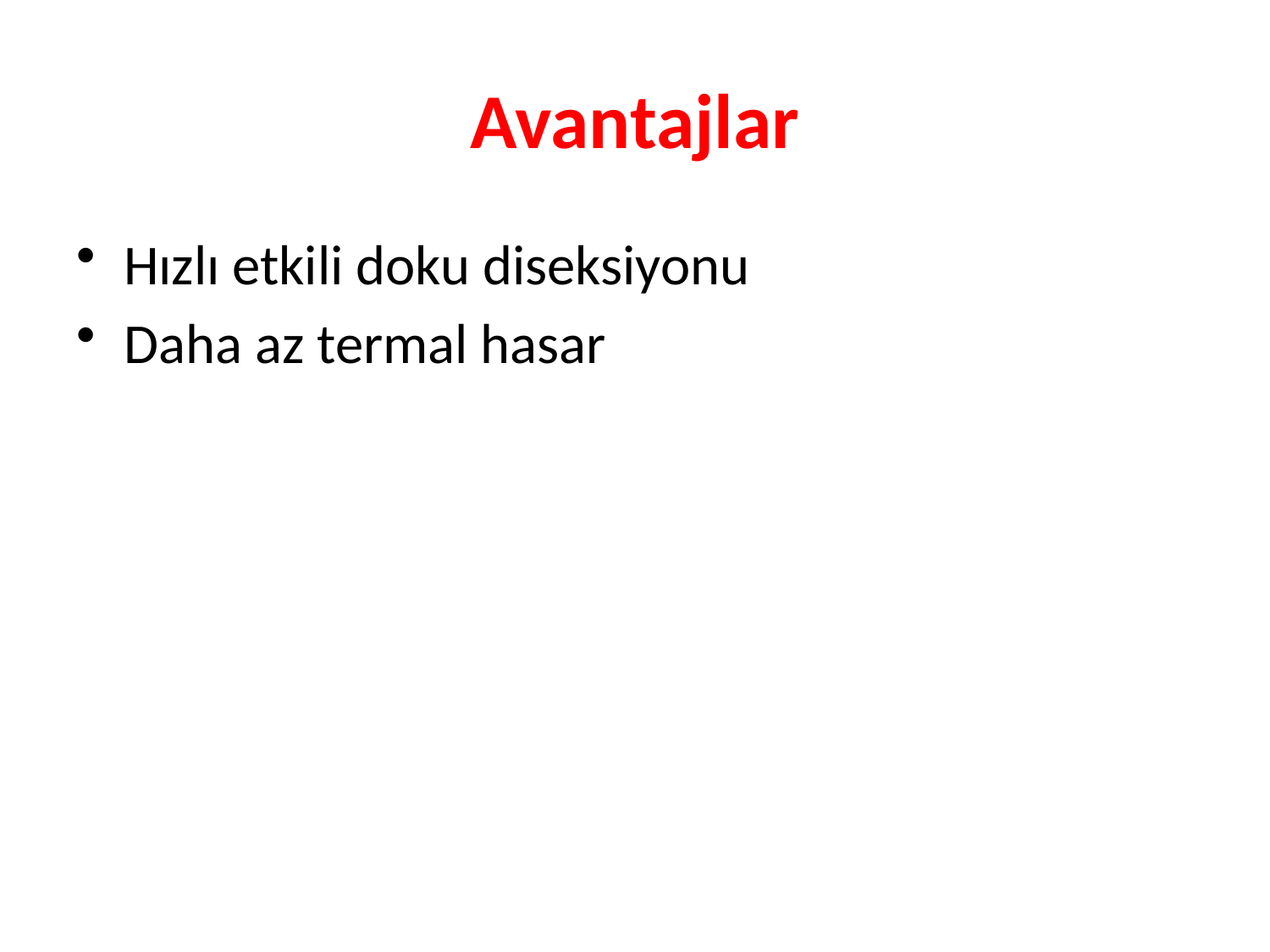

# Avantajlar
Hızlı etkili doku diseksiyonu
Daha az termal hasar